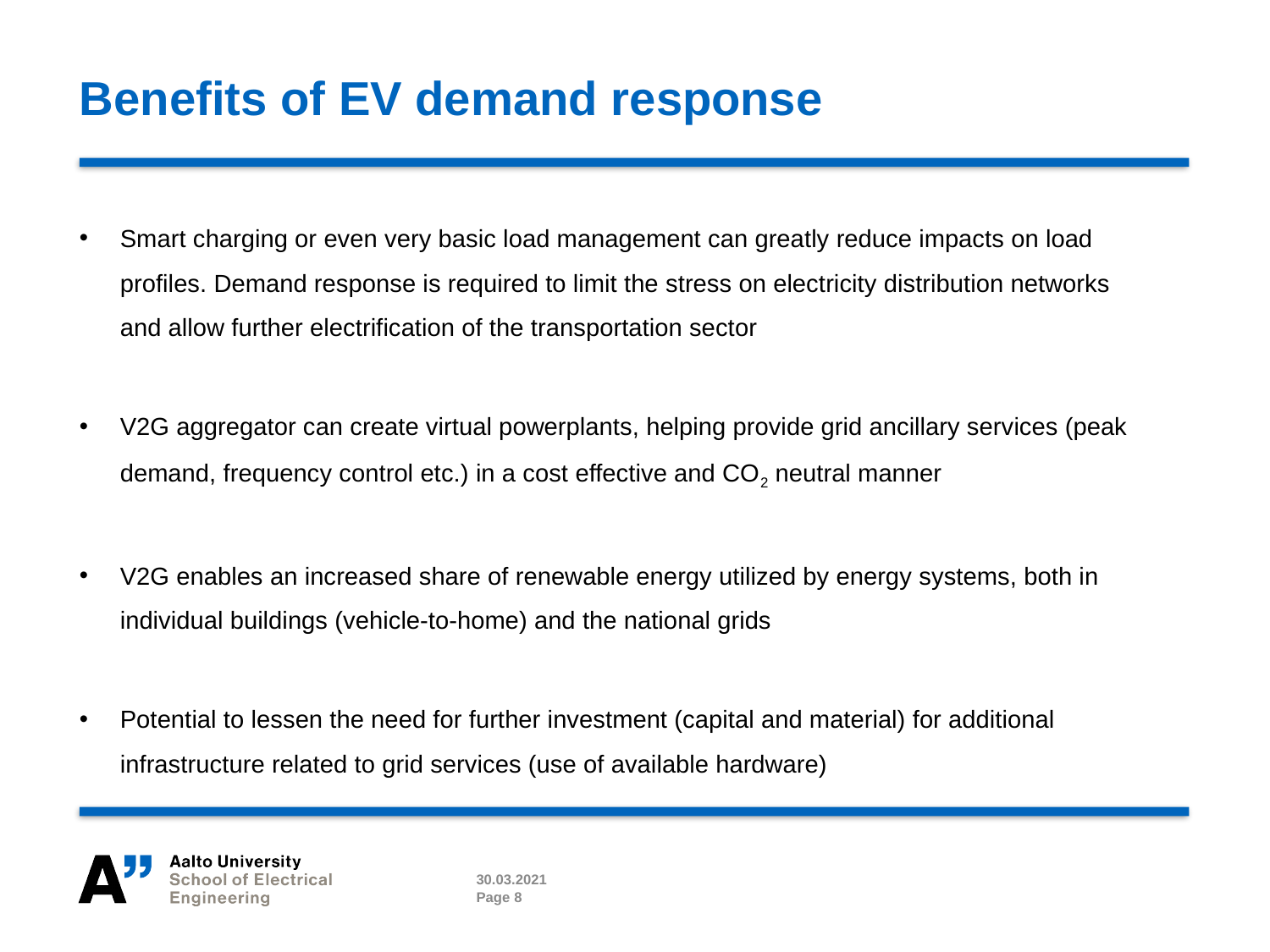

# Benefits of EV demand response
Smart charging or even very basic load management can greatly reduce impacts on load profiles. Demand response is required to limit the stress on electricity distribution networks and allow further electrification of the transportation sector

V2G aggregator can create virtual powerplants, helping provide grid ancillary services (peak demand, frequency control etc.) in a cost effective and CO2 neutral manner

V2G enables an increased share of renewable energy utilized by energy systems, both in individual buildings (vehicle-to-home) and the national grids

Potential to lessen the need for further investment (capital and material) for additional infrastructure related to grid services (use of available hardware)

30.03.2021
Page 8